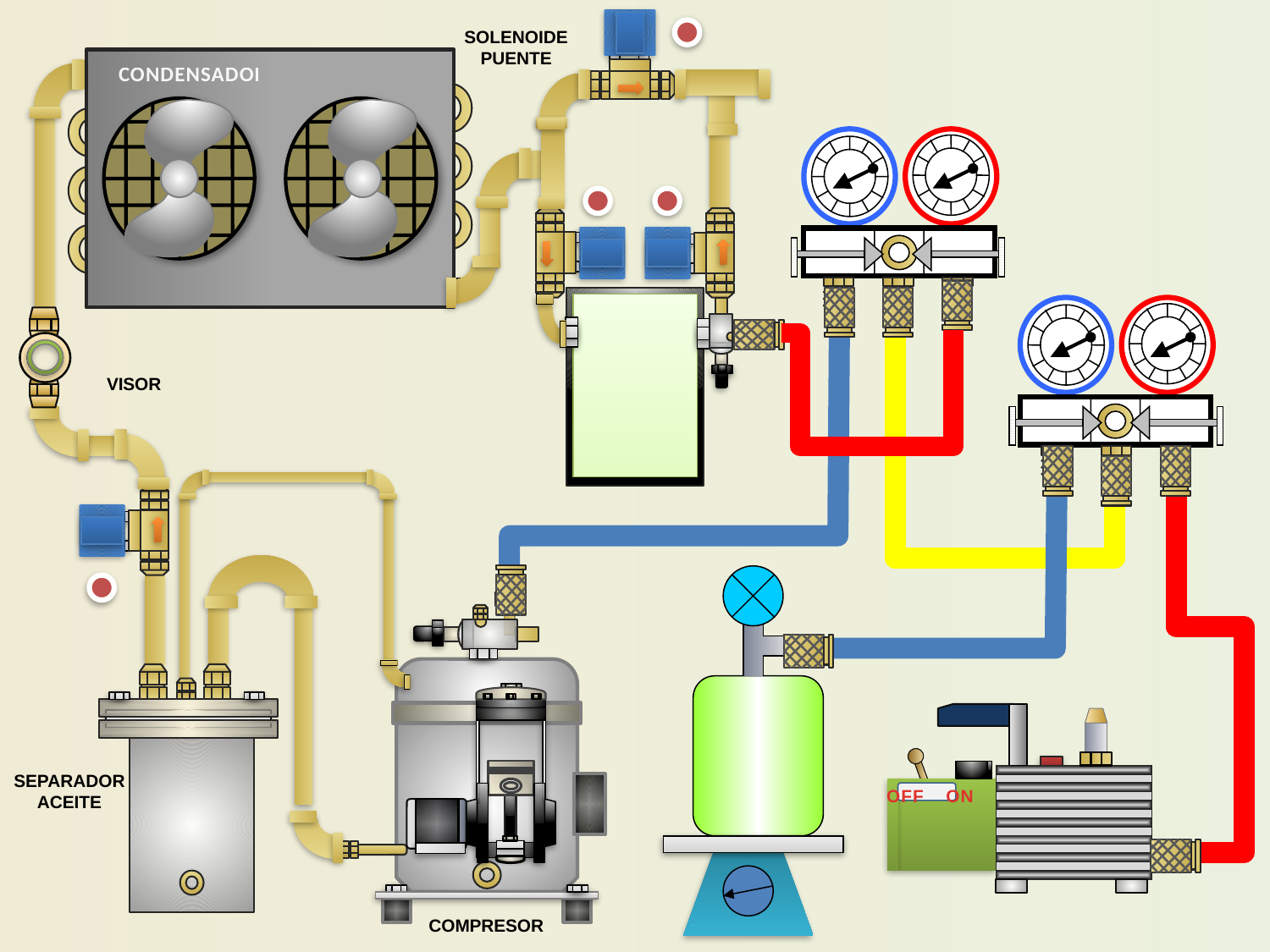

SOLENOIDE
PUENTE

CONDENSADOR

VISOR

OFF
ON

SEPARADOR
ACEITE

COMPRESOR